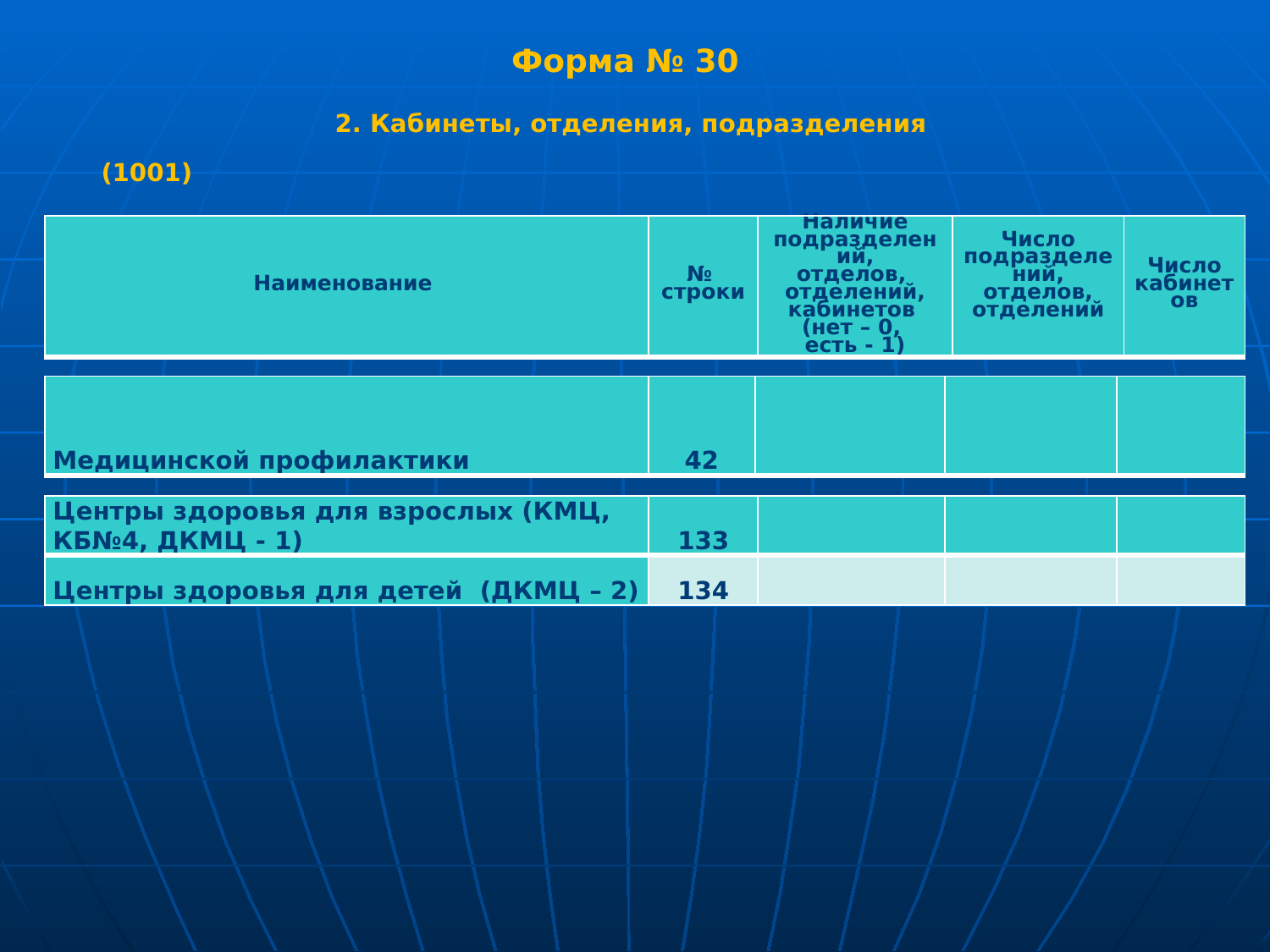

# Форма № 30 2. Кабинеты, отделения, подразделения
(1001)
| Наименование | № строки | Наличие подразделений, отделов, отделений, кабинетов (нет – 0, есть - 1) | Число подразделений, отделов, отделений | Число кабинетов |
| --- | --- | --- | --- | --- |
| Медицинской профилактики | 42 |  |  |  |
| --- | --- | --- | --- | --- |
| Центры здоровья для взрослых (КМЦ, КБ№4, ДКМЦ - 1) | 133 |  |  |  |
| --- | --- | --- | --- | --- |
| Центры здоровья для детей (ДКМЦ – 2) | 134 |  |  |  |